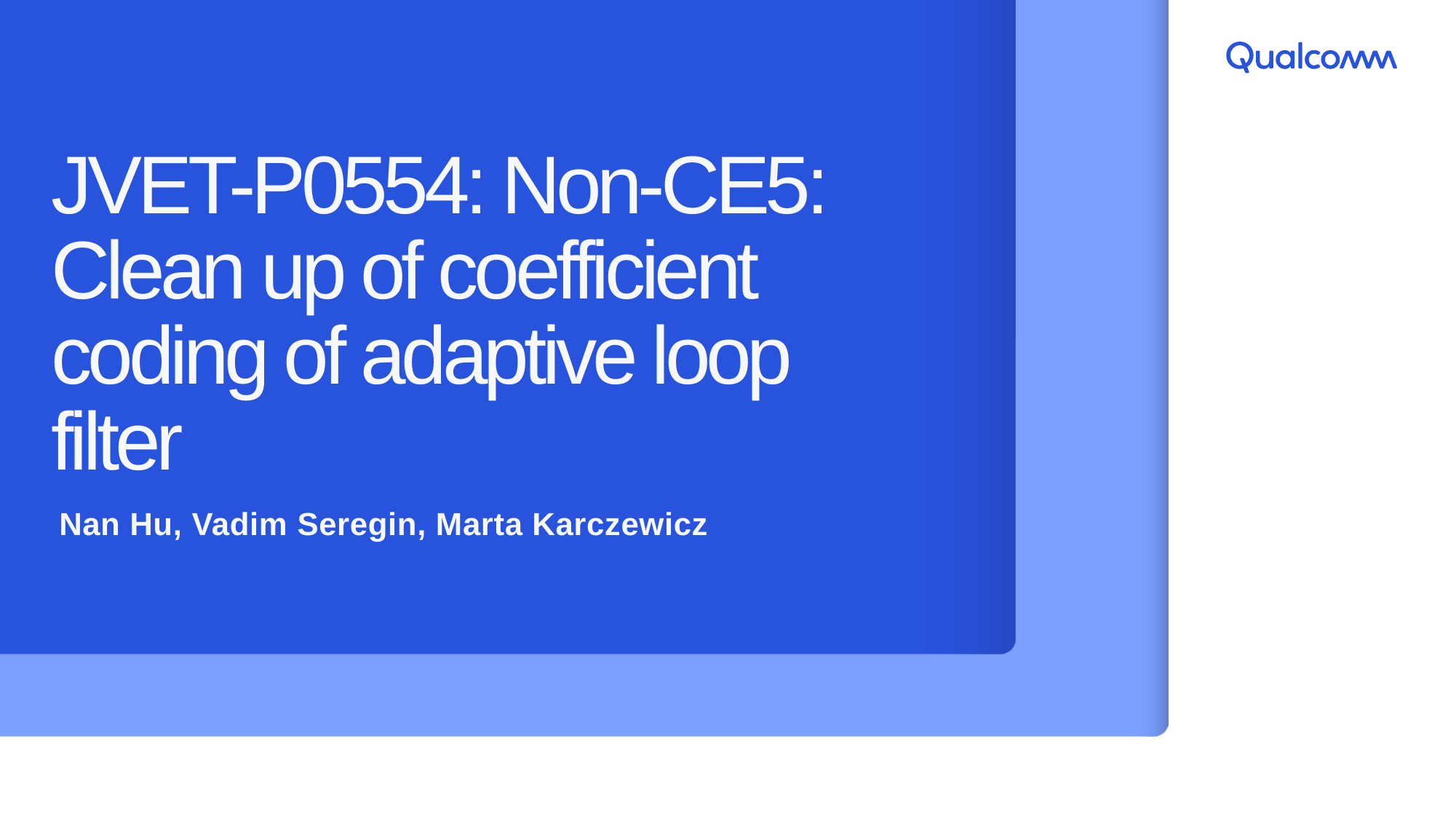

# JVET-P0554: Non-CE5: Clean up of coefficient coding of adaptive loop filter
Nan Hu, Vadim Seregin, Marta Karczewicz